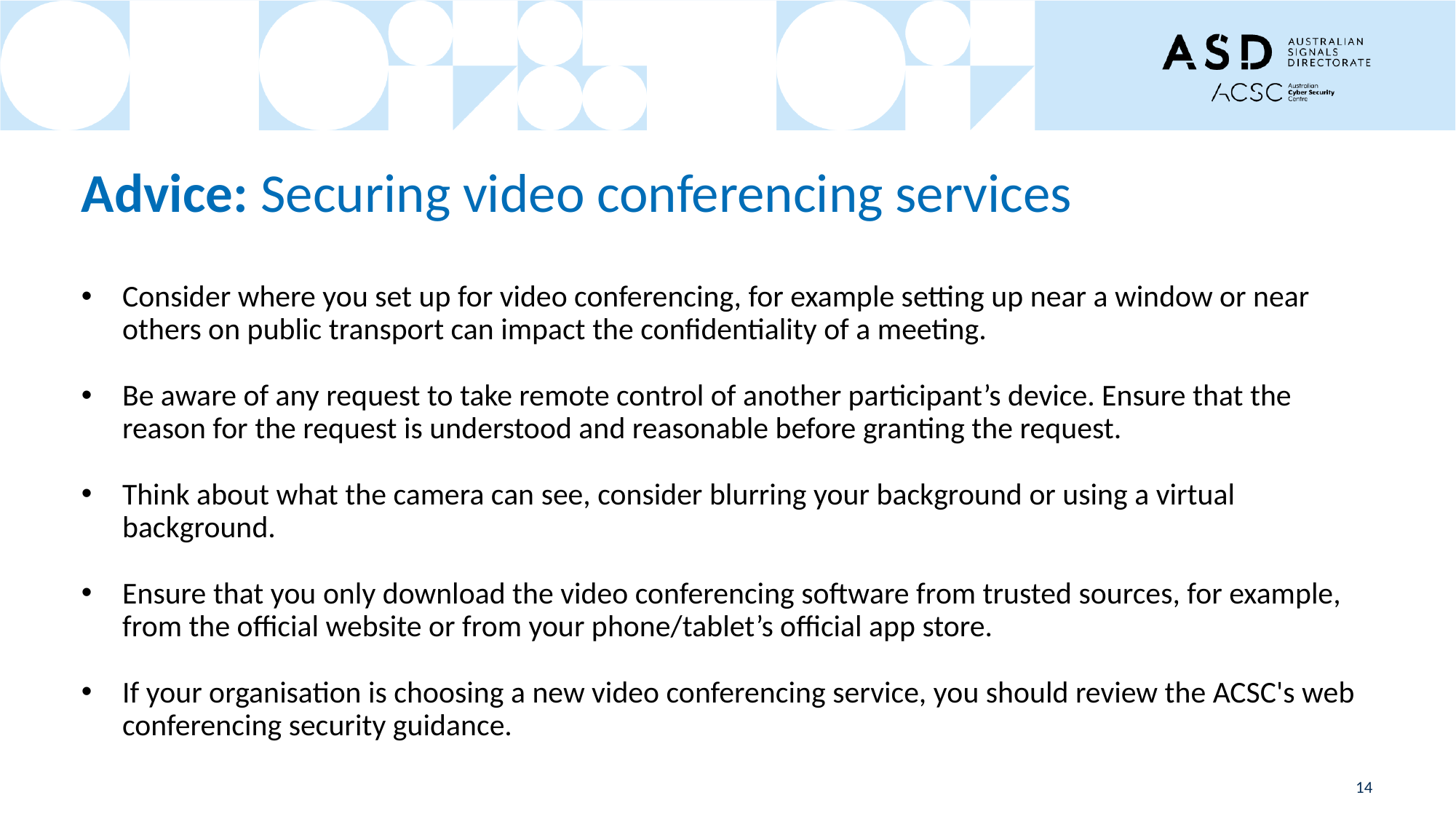

# Advice: Securing video conferencing services
Consider where you set up for video conferencing, for example setting up near a window or near others on public transport can impact the confidentiality of a meeting.
Be aware of any request to take remote control of another participant’s device. Ensure that the reason for the request is understood and reasonable before granting the request.
Think about what the camera can see, consider blurring your background or using a virtual background.
Ensure that you only download the video conferencing software from trusted sources, for example, from the official website or from your phone/tablet’s official app store.
If your organisation is choosing a new video conferencing service, you should review the ACSC's web conferencing security guidance.
14